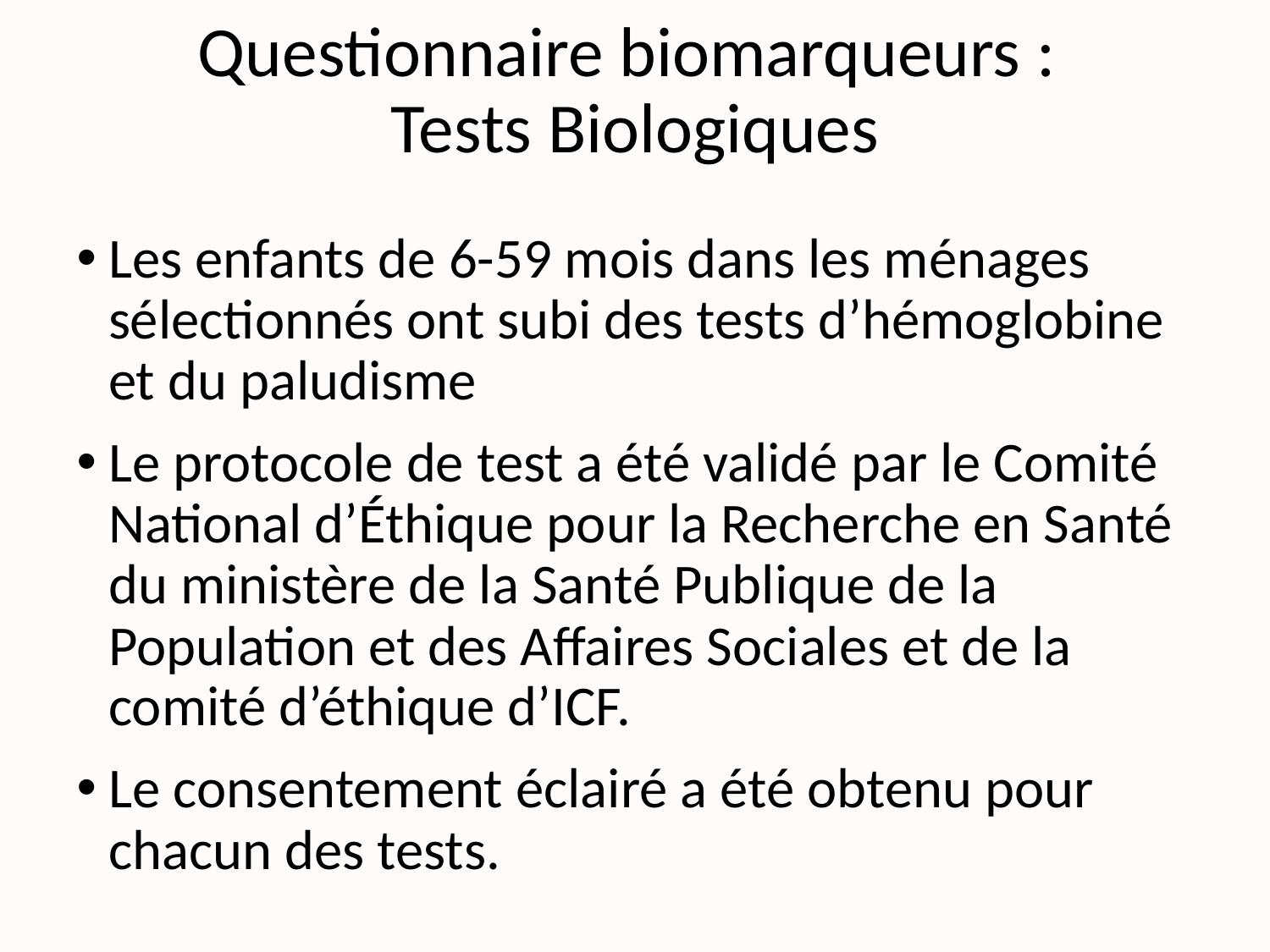

# Questionnaire biomarqueurs : Tests Biologiques
Les enfants de 6-59 mois dans les ménages sélectionnés ont subi des tests d’hémoglobine et du paludisme
Le protocole de test a été validé par le Comité National d’Éthique pour la Recherche en Santé du ministère de la Santé Publique de la Population et des Affaires Sociales et de la comité d’éthique d’ICF.
Le consentement éclairé a été obtenu pour chacun des tests.